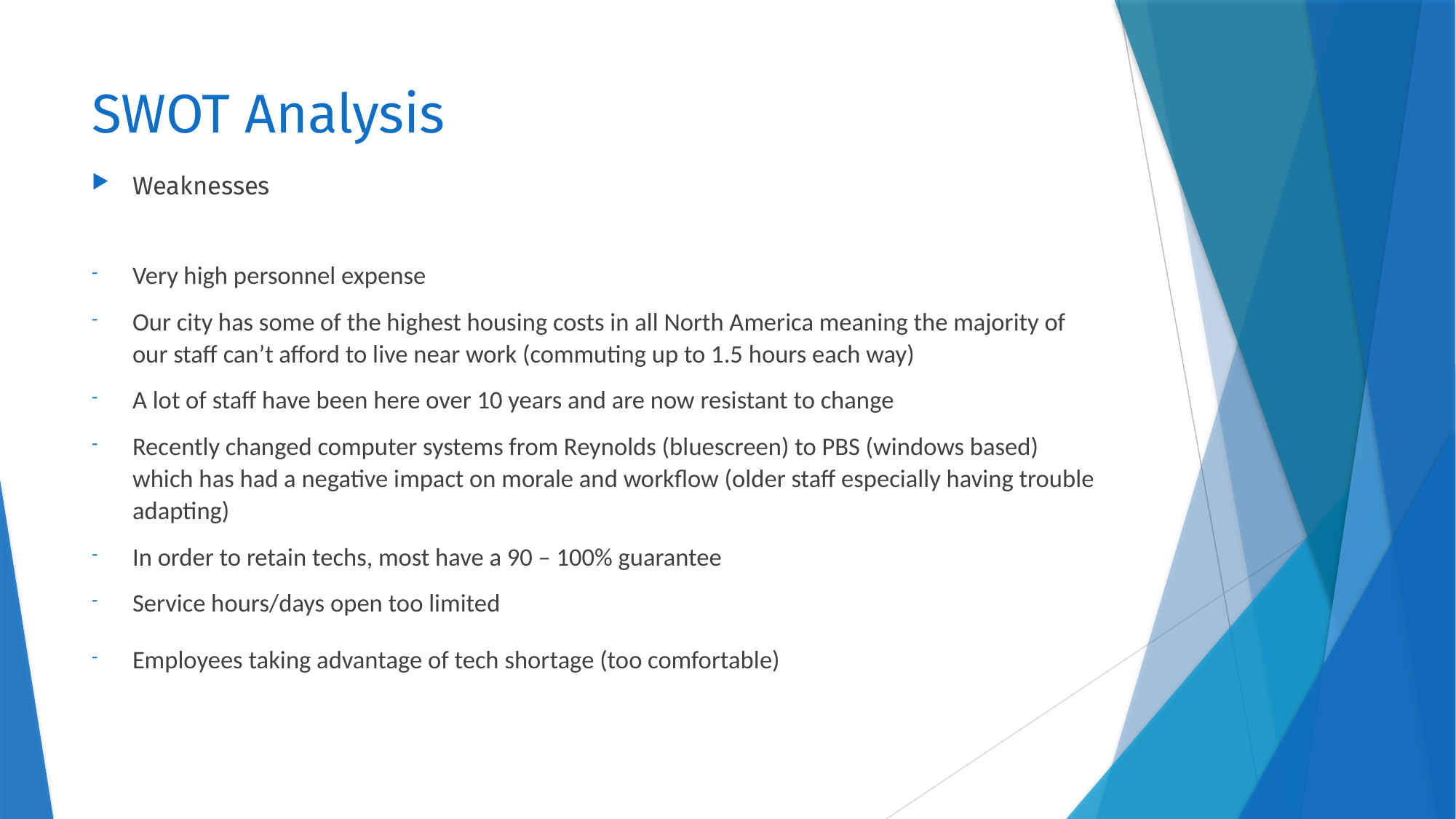

# SWOT Analysis
Weaknesses

Very high personnel expense
Our city has some of the highest housing costs in all North America meaning the majority of our staff can’t afford to live near work (commuting up to 1.5 hours each way)
A lot of staff have been here over 10 years and are now resistant to change
Recently changed computer systems from Reynolds (bluescreen) to PBS (windows based) which has had a negative impact on morale and workflow (older staff especially having trouble adapting)
In order to retain techs, most have a 90 – 100% guarantee
Service hours/days open too limited
Employees taking advantage of tech shortage (too comfortable)